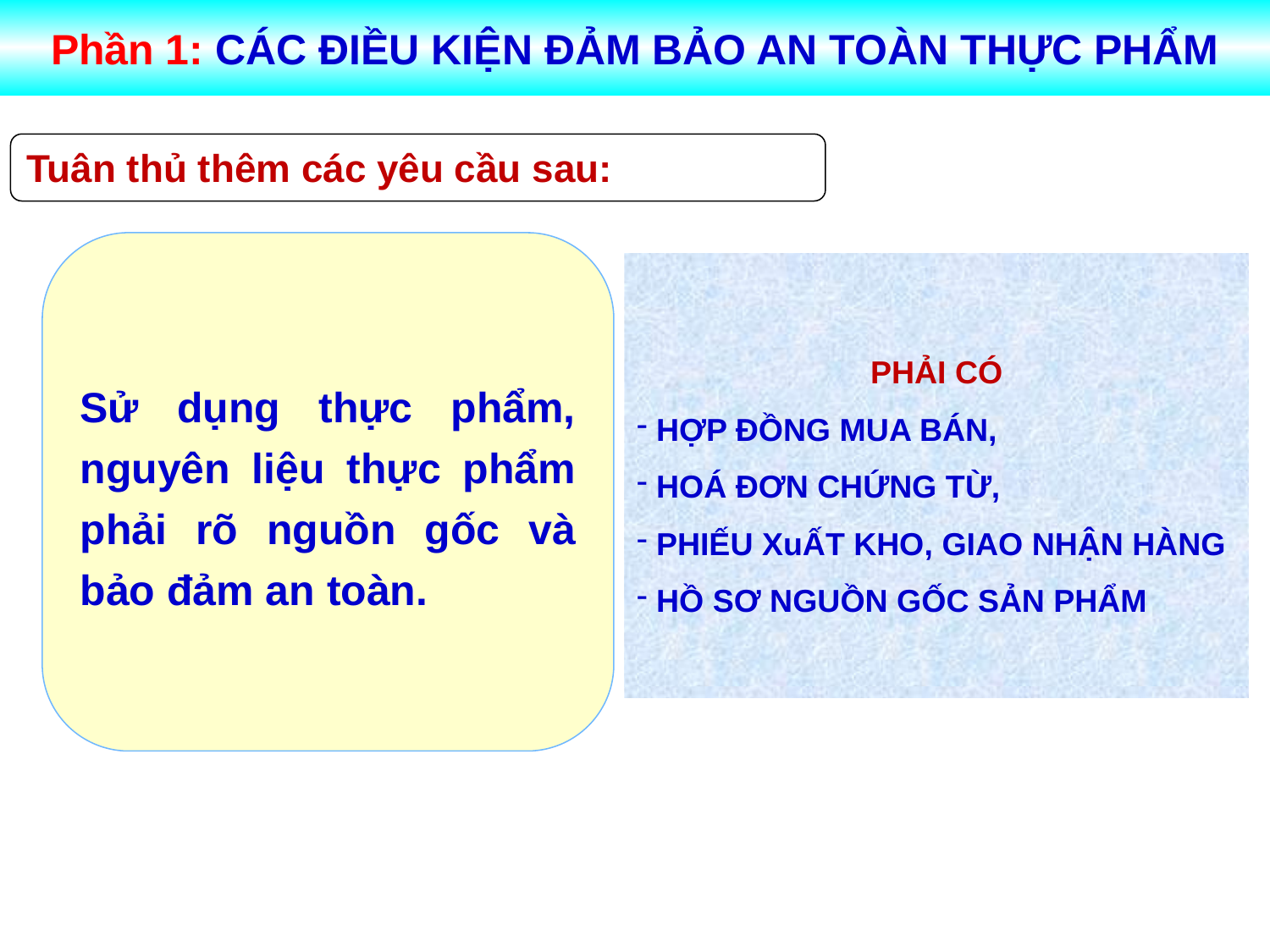

Phần 1: CÁC ĐIỀU KIỆN ĐẢM BẢO AN TOÀN THỰC PHẨM
Tuân thủ thêm các yêu cầu sau:
Sử dụng thực phẩm, nguyên liệu thực phẩm phải rõ nguồn gốc và bảo đảm an toàn.
PHẢI CÓ
 HỢP ĐỒNG MUA BÁN,
 HOÁ ĐƠN CHỨNG TỪ,
 PHIẾU XuẤT KHO, GIAO NHẬN HÀNG
 HỒ SƠ NGUỒN GỐC SẢN PHẨM